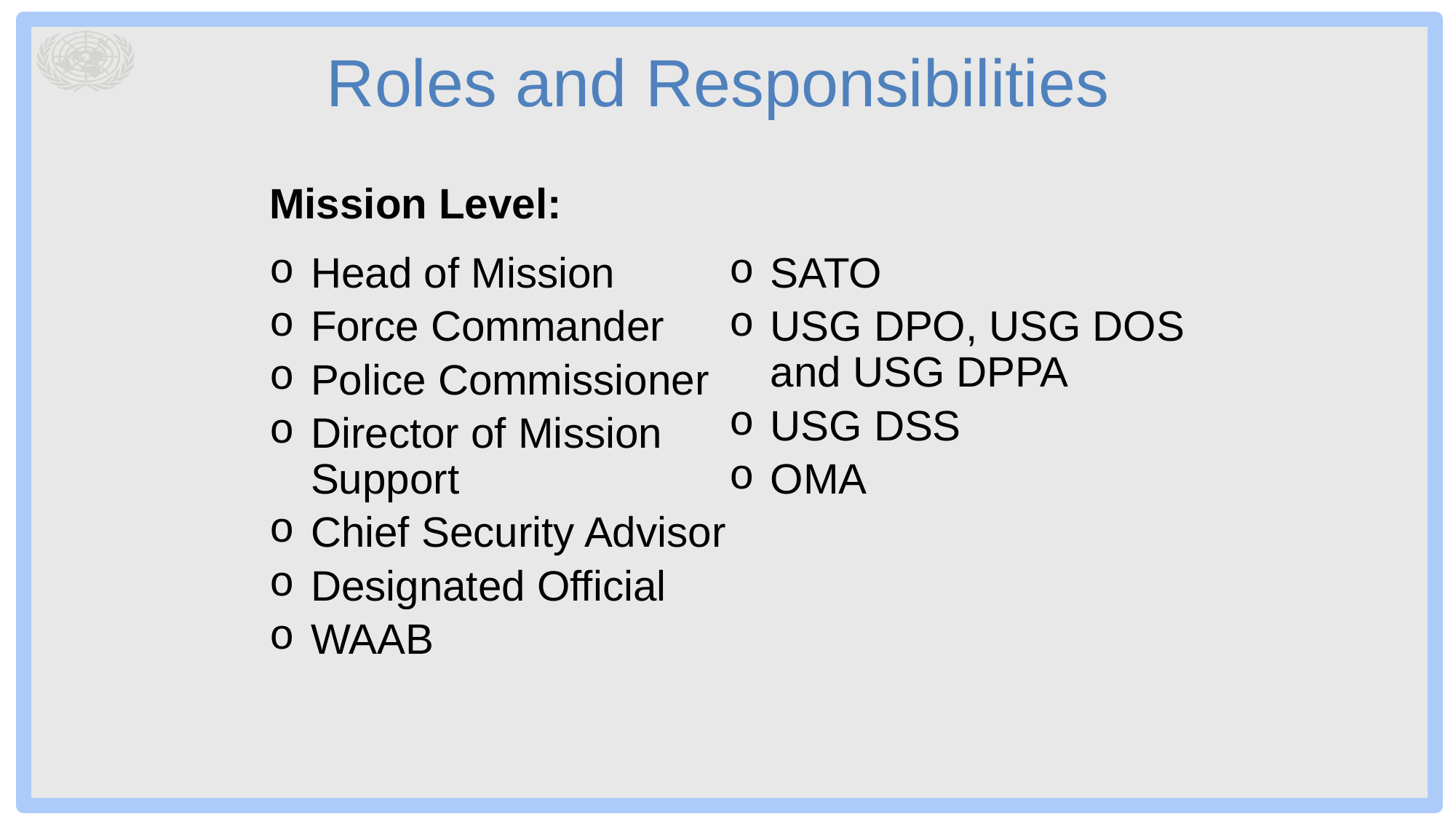

# Roles and Responsibilities
Mission Level:

Head of Mission
Force Commander
Police Commissioner
Director of Mission Support
Chief Security Advisor
Designated Official
WAAB
SATO
USG DPO, USG DOS and USG DPPA
USG DSS
OMA